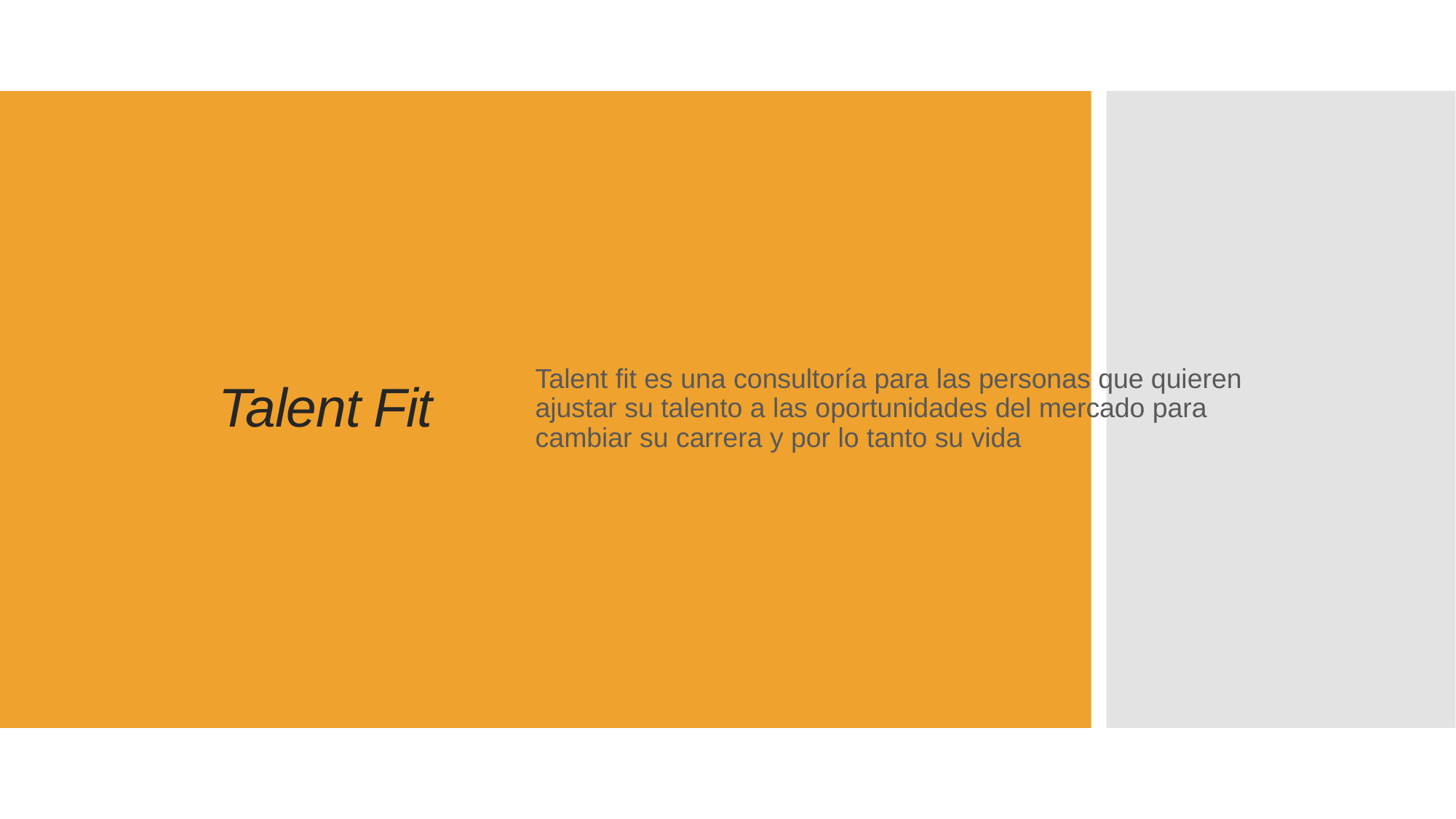

Talent fit es una consultoría para las personas que quieren ajustar su talento a las oportunidades del mercado para cambiar su carrera y por lo tanto su vida
# Talent Fit